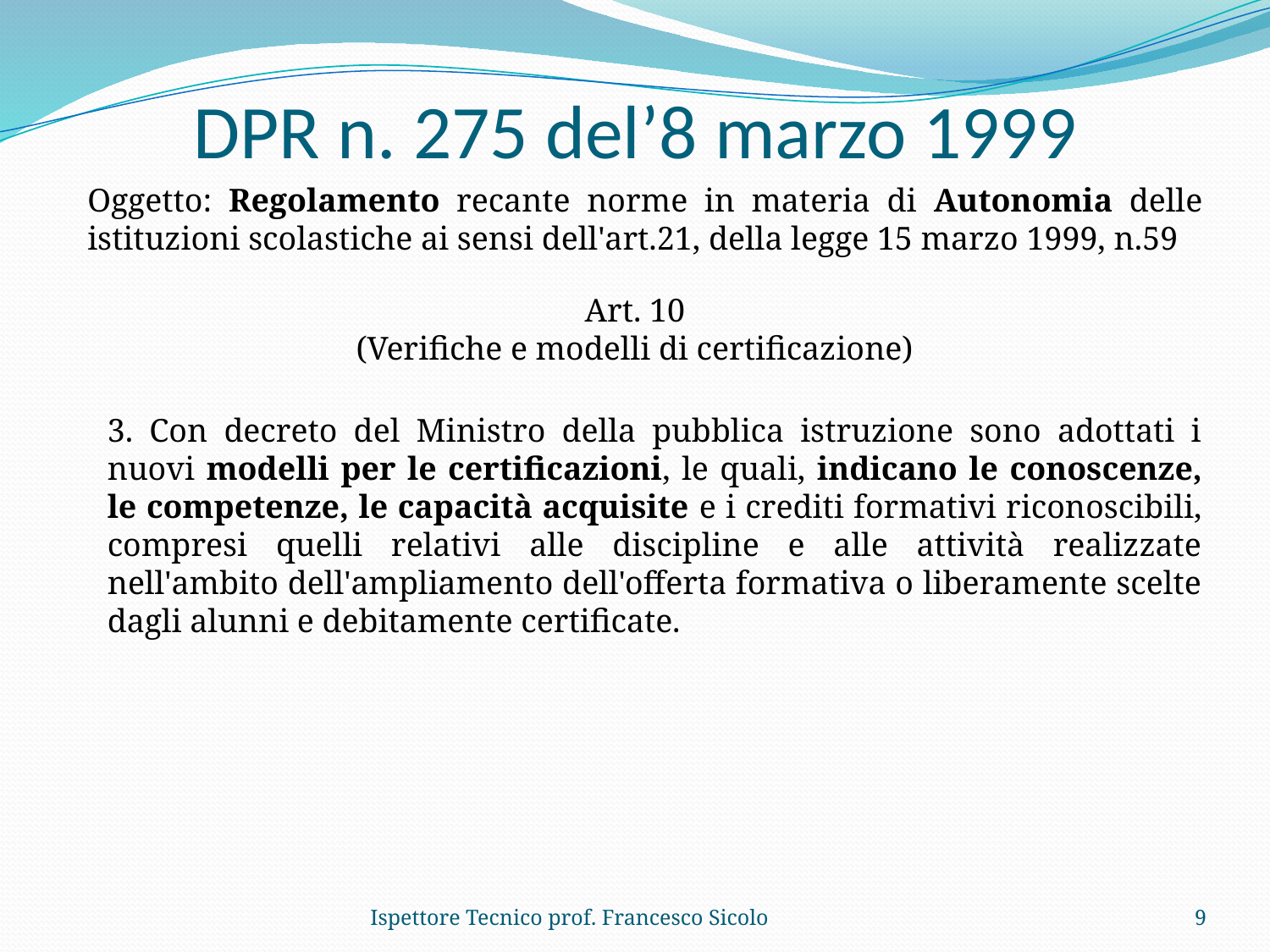

# DPR n. 275 del’8 marzo 1999
Oggetto: Regolamento recante norme in materia di Autonomia delle istituzioni scolastiche ai sensi dell'art.21, della legge 15 marzo 1999, n.59
Art. 10
(Verifiche e modelli di certificazione)
3. Con decreto del Ministro della pubblica istruzione sono adottati i nuovi modelli per le certificazioni, le quali, indicano le conoscenze, le competenze, le capacità acquisite e i crediti formativi riconoscibili, compresi quelli relativi alle discipline e alle attività realizzate nell'ambito dell'ampliamento dell'offerta formativa o liberamente scelte dagli alunni e debitamente certificate.
Ispettore Tecnico prof. Francesco Sicolo
9